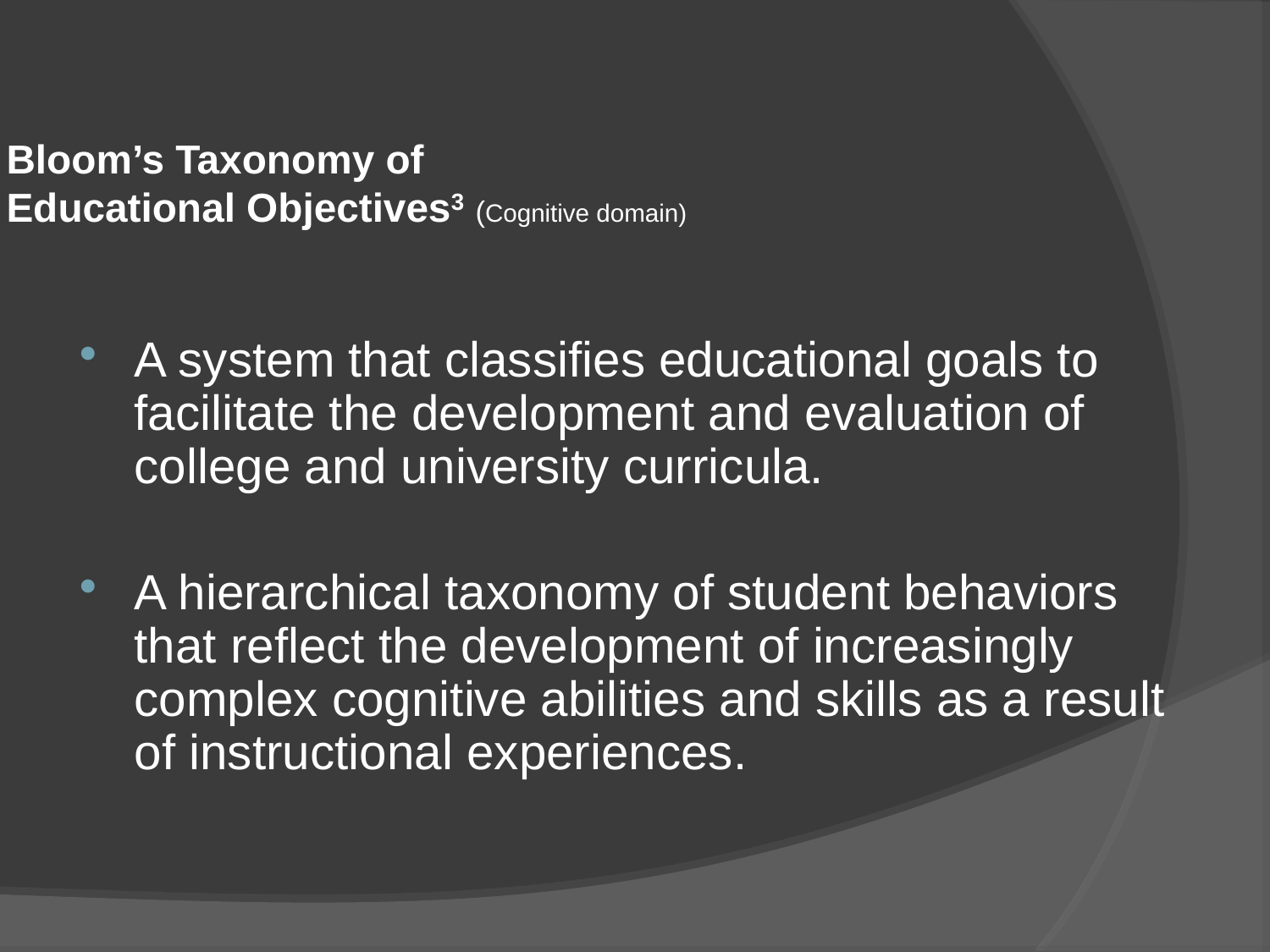

# Bloom’s Taxonomy of Educational Objectives3 (Cognitive domain)
A system that classifies educational goals to facilitate the development and evaluation of college and university curricula.

A hierarchical taxonomy of student behaviors that reflect the development of increasingly complex cognitive abilities and skills as a result of instructional experiences.